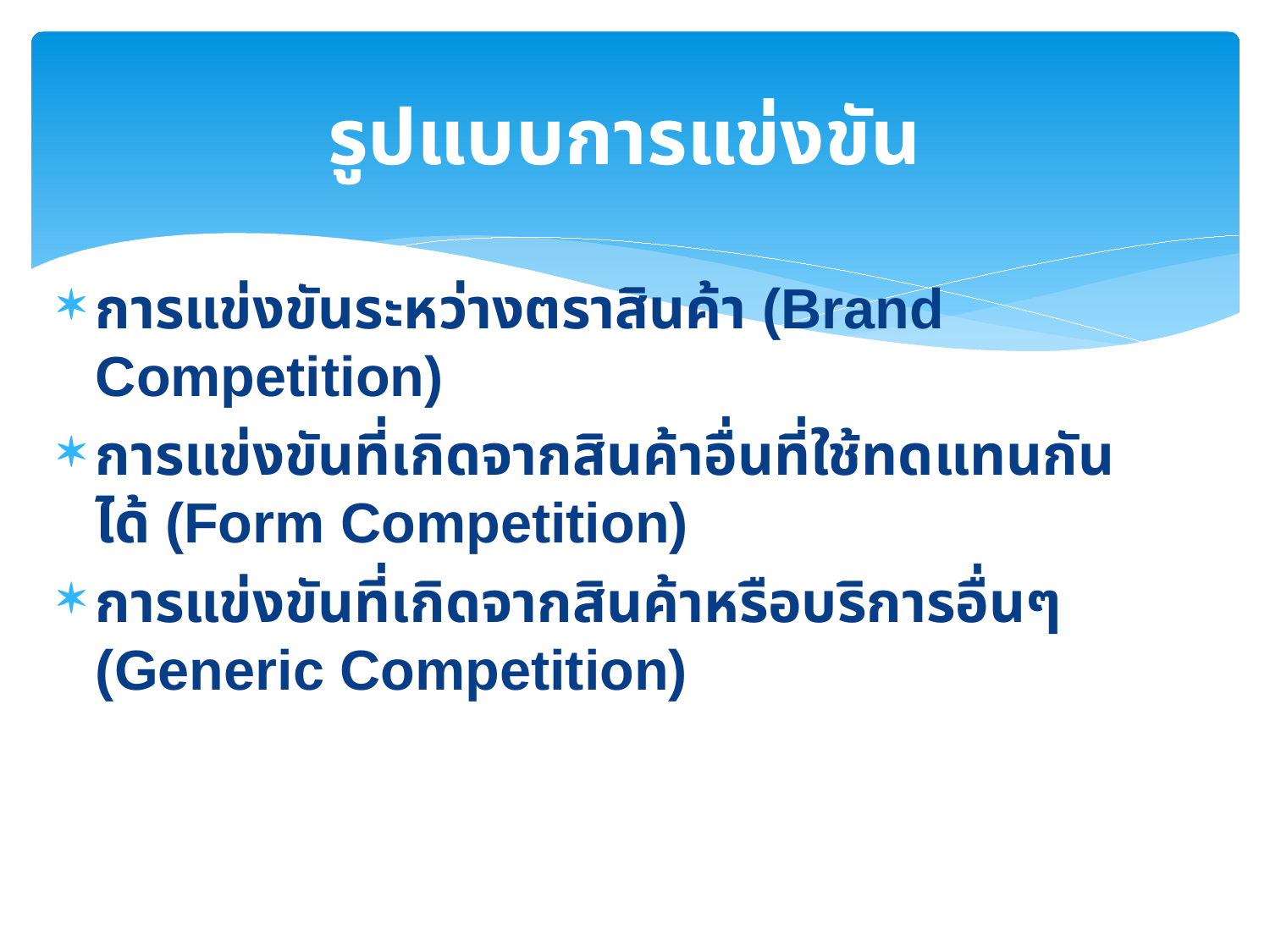

# รูปแบบการแข่งขัน
การแข่งขันระหว่างตราสินค้า (Brand Competition)
การแข่งขันที่เกิดจากสินค้าอื่นที่ใช้ทดแทนกันได้ (Form Competition)
การแข่งขันที่เกิดจากสินค้าหรือบริการอื่นๆ (Generic Competition)